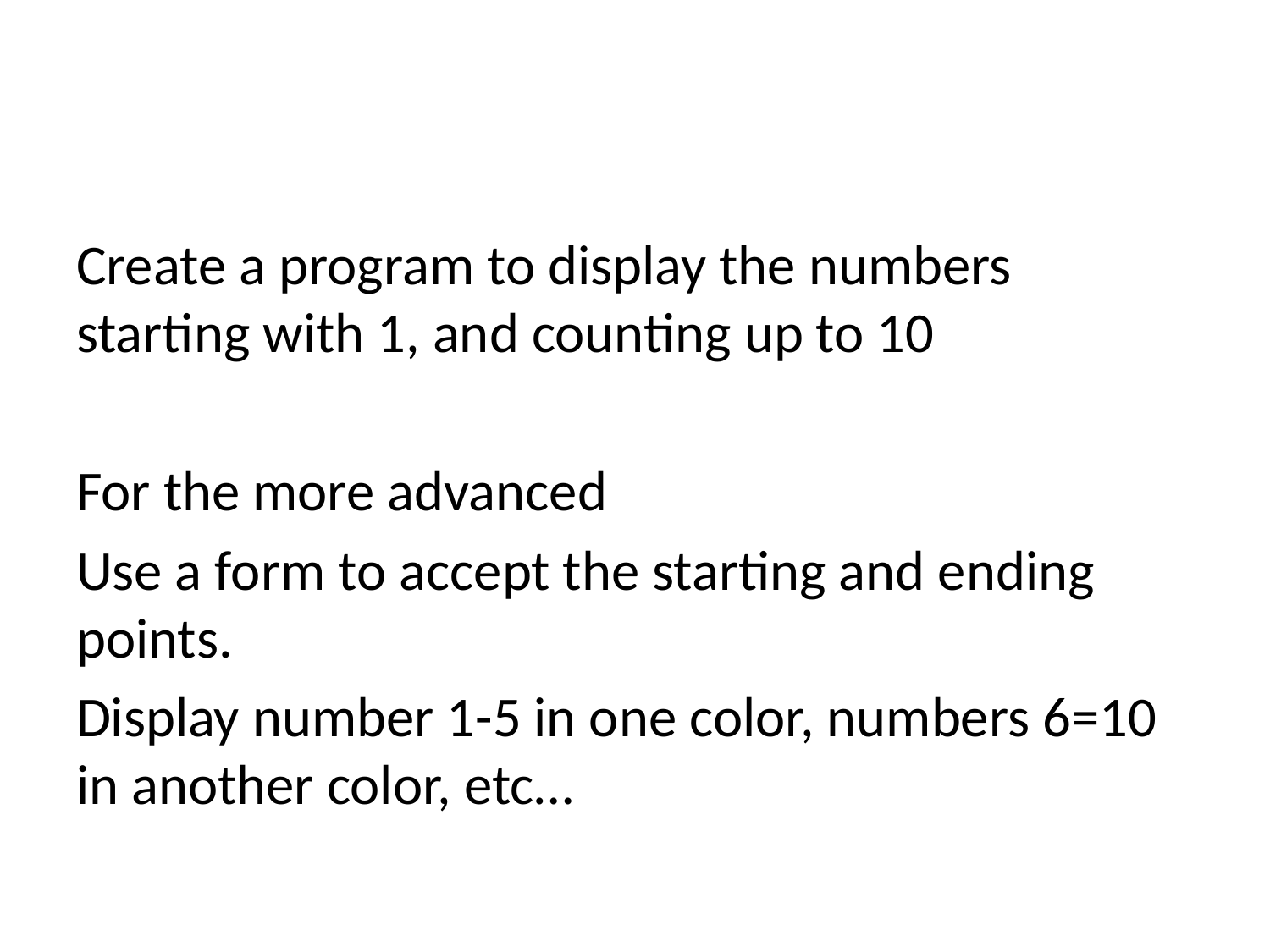

#
Create a program to display the numbers starting with 1, and counting up to 10

For the more advanced
Use a form to accept the starting and ending points.
Display number 1-5 in one color, numbers 6=10 in another color, etc…